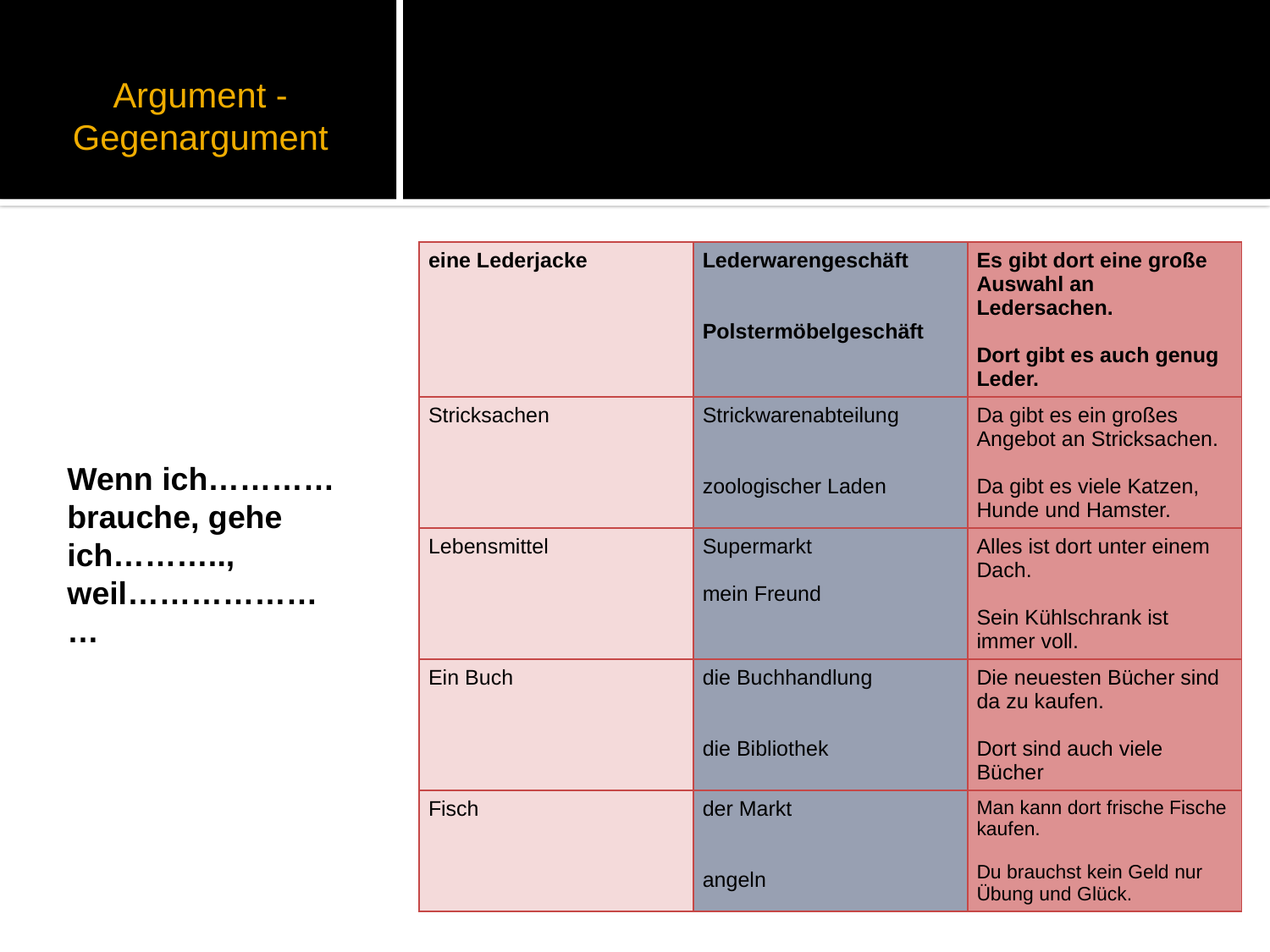

# Argument - Gegenargument
| eine Lederjacke | Lederwarengeschäft     Polstermöbelgeschäft | Es gibt dort eine große Auswahl an Ledersachen.   Dort gibt es auch genug Leder. |
| --- | --- | --- |
| Stricksachen | Strickwarenabteilung     zoologischer Laden | Da gibt es ein großes Angebot an Stricksachen.   Da gibt es viele Katzen, Hunde und Hamster. |
| Lebensmittel | Supermarkt   mein Freund | Alles ist dort unter einem Dach.   Sein Kühlschrank ist immer voll. |
| Ein Buch | die Buchhandlung     die Bibliothek | Die neuesten Bücher sind da zu kaufen.   Dort sind auch viele Bücher |
| Fisch | der Markt     angeln | Man kann dort frische Fische kaufen.   Du brauchst kein Geld nur Übung und Glück. |
Wenn ich…………brauche, gehe ich……….., weil…………………